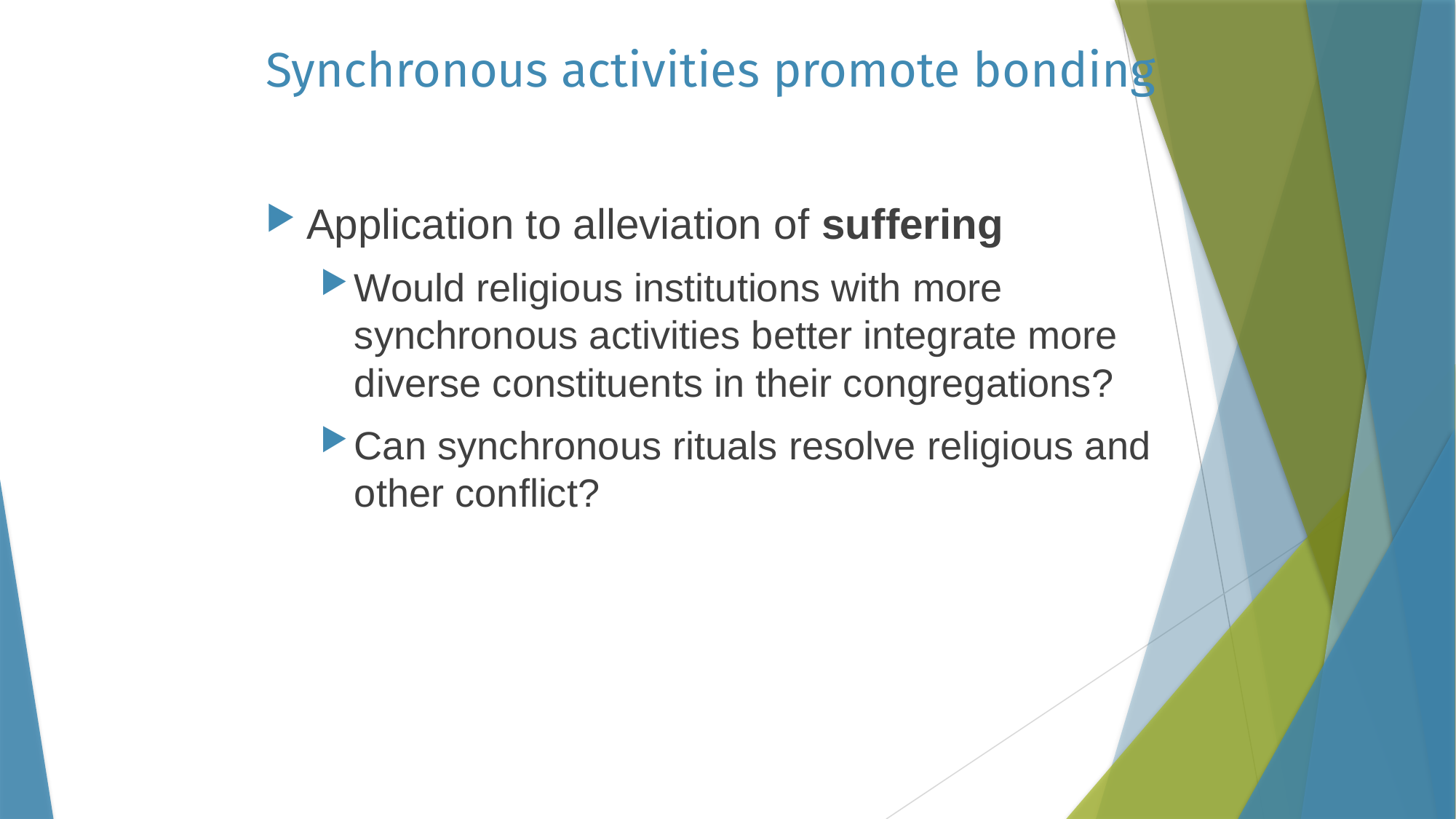

# Synchronous activities promote bonding
Application to alleviation of suffering
Would religious institutions with more synchronous activities better integrate more diverse constituents in their congregations?
Can synchronous rituals resolve religious and other conflict?